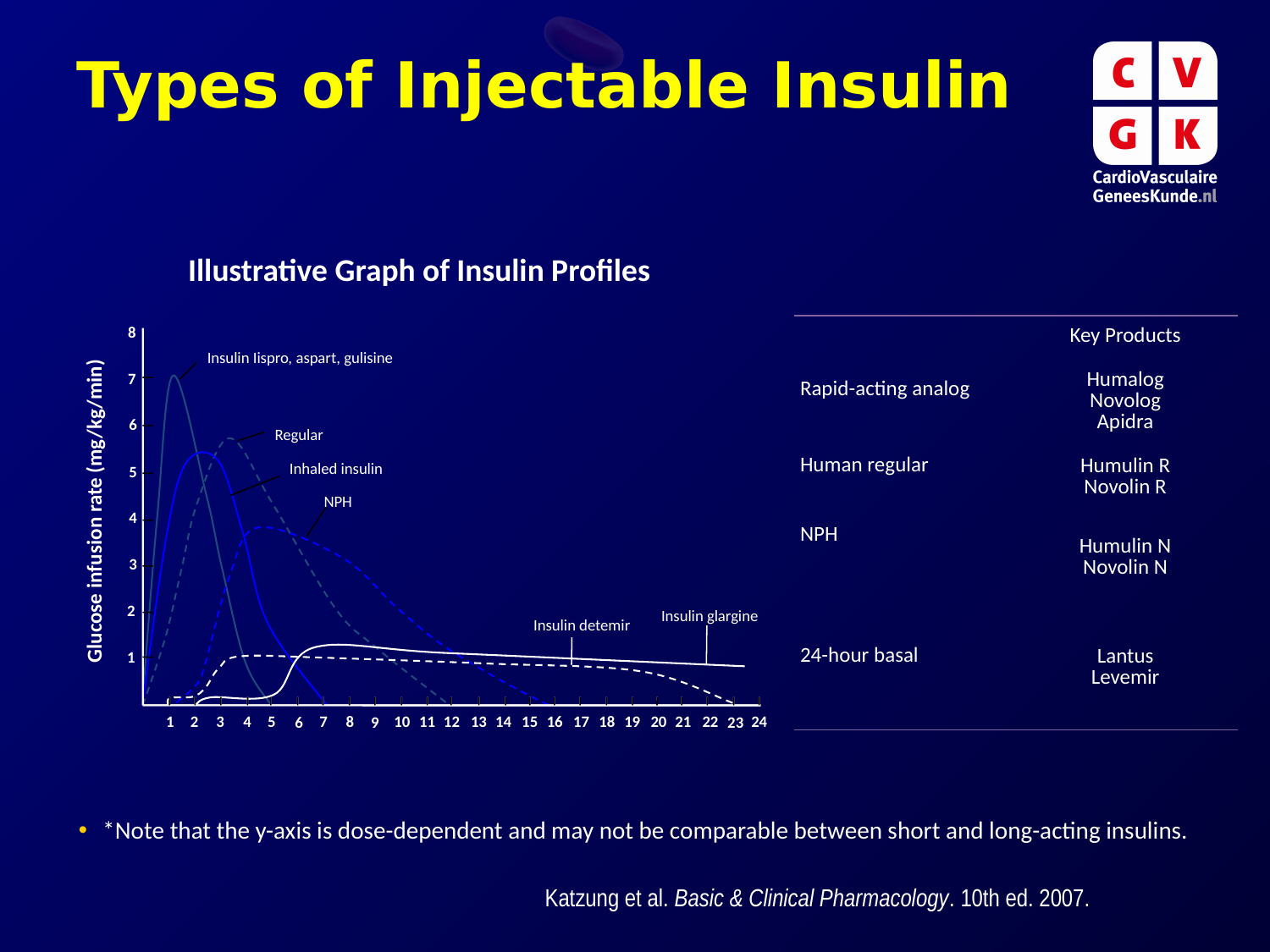

# Types of Injectable Insulin
Illustrative Graph of Insulin Profiles
8

Insulin Iispro, aspart, gulisine
7

6
Regular

Inhaled insulin
5
NPH
Glucose infusion rate (mg/kg/min)
4

3
2
Insulin glargine
Insulin detemir

1

1
2
3
4
5
7
8
10
11
12
13
14
15
16
17
18
19
20
21
22
24
6
9
23

|  | Key Products |
| --- | --- |
| Rapid-acting analog | Humalog Novolog Apidra |
| Human regular | Humulin R Novolin R |
| NPH | Humulin N Novolin N |
| 24-hour basal | Lantus Levemir |
*Note that the y-axis is dose-dependent and may not be comparable between short and long-acting insulins.
Katzung et al. Basic & Clinical Pharmacology. 10th ed. 2007.